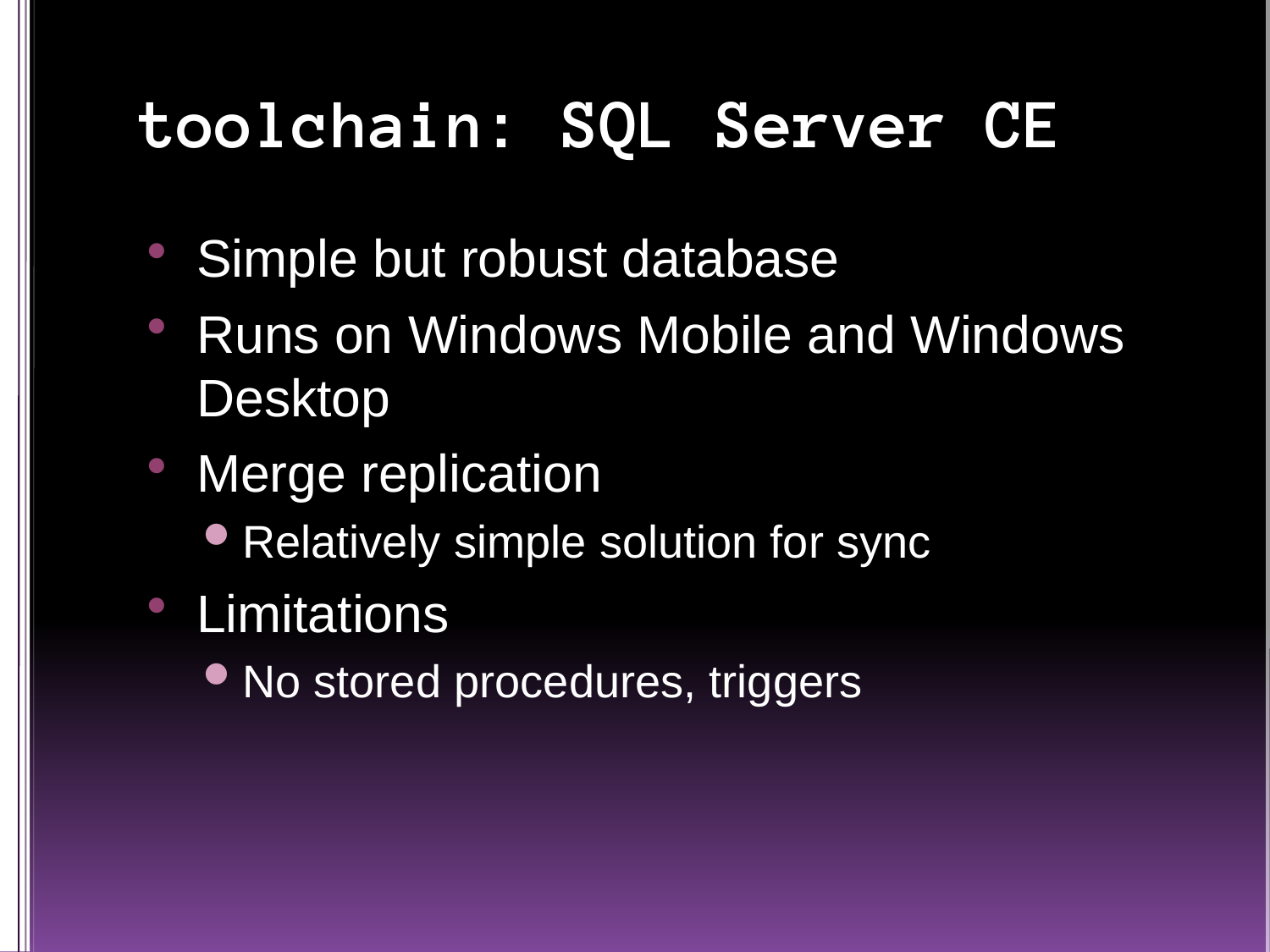

# toolchain: SQL Server CE
Simple but robust database
Runs on Windows Mobile and Windows Desktop
Merge replication
Relatively simple solution for sync
Limitations
No stored procedures, triggers